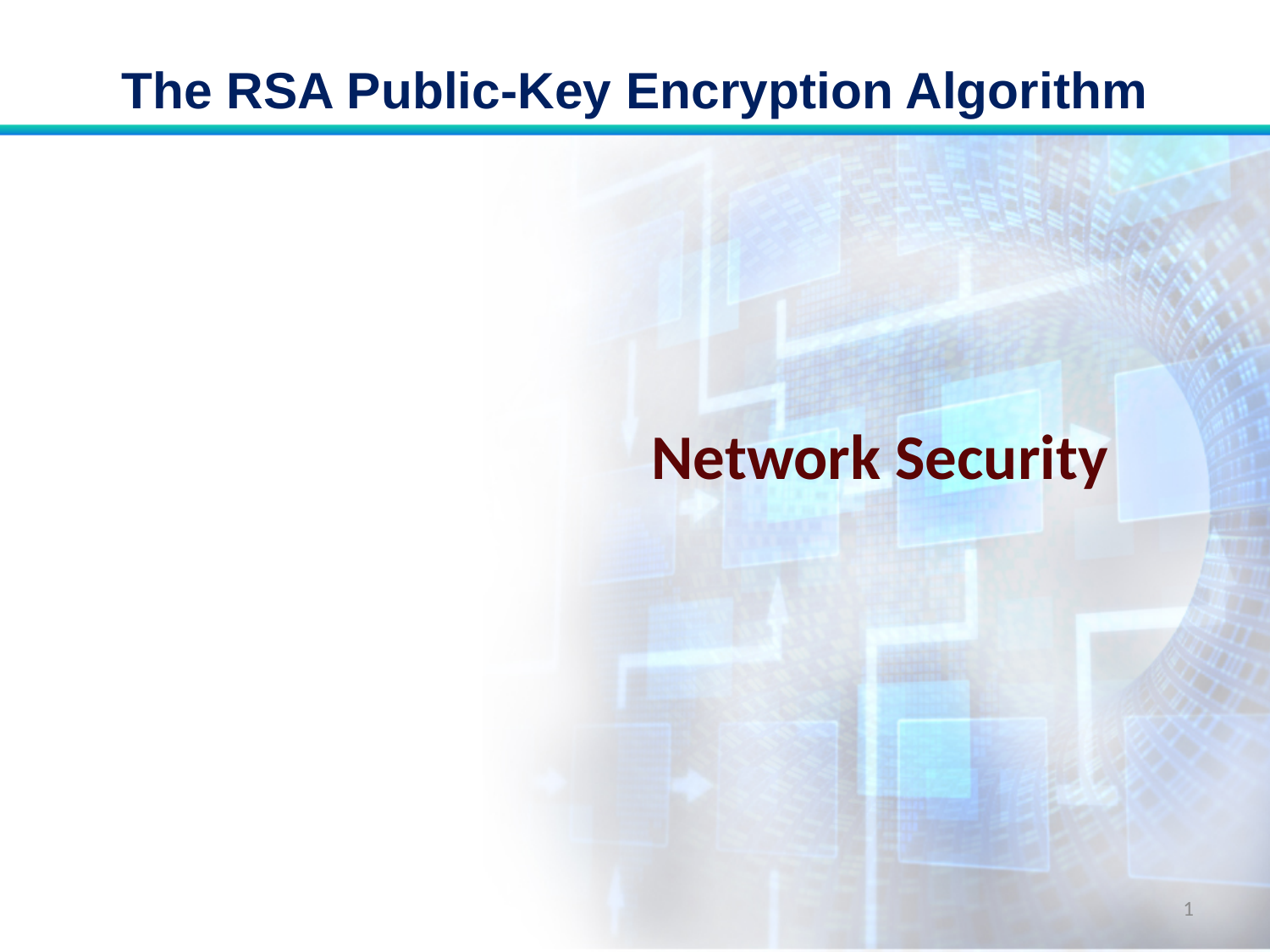

# The RSA Public-Key Encryption Algorithm
Network Security
1